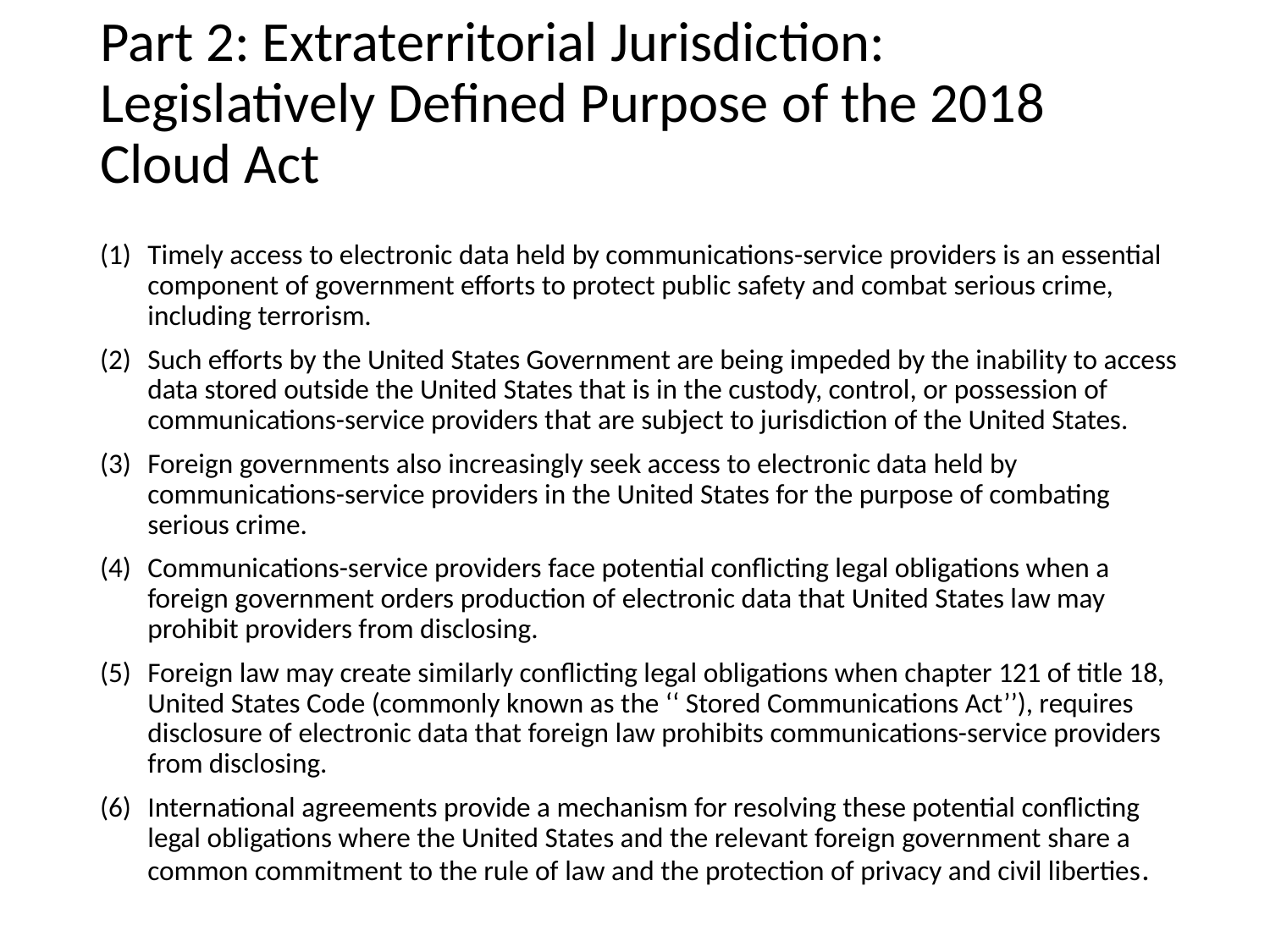

# Part 2: Extraterritorial Jurisdiction: Legislatively Defined Purpose of the 2018 Cloud Act

Timely access to electronic data held by communications-service providers is an essential component of government efforts to protect public safety and combat serious crime, including terrorism.
Such efforts by the United States Government are being impeded by the inability to access data stored outside the United States that is in the custody, control, or possession of communications-service providers that are subject to jurisdiction of the United States.
Foreign governments also increasingly seek access to electronic data held by communications-service providers in the United States for the purpose of combating serious crime.
Communications-service providers face potential conflicting legal obligations when a foreign government orders production of electronic data that United States law may prohibit providers from disclosing.
Foreign law may create similarly conflicting legal obligations when chapter 121 of title 18, United States Code (commonly known as the ‘‘ Stored Communications Act’’), requires disclosure of electronic data that foreign law prohibits communications-service providers from disclosing.
International agreements provide a mechanism for resolving these potential conflicting legal obligations where the United States and the relevant foreign government share a common commitment to the rule of law and the protection of privacy and civil liberties.